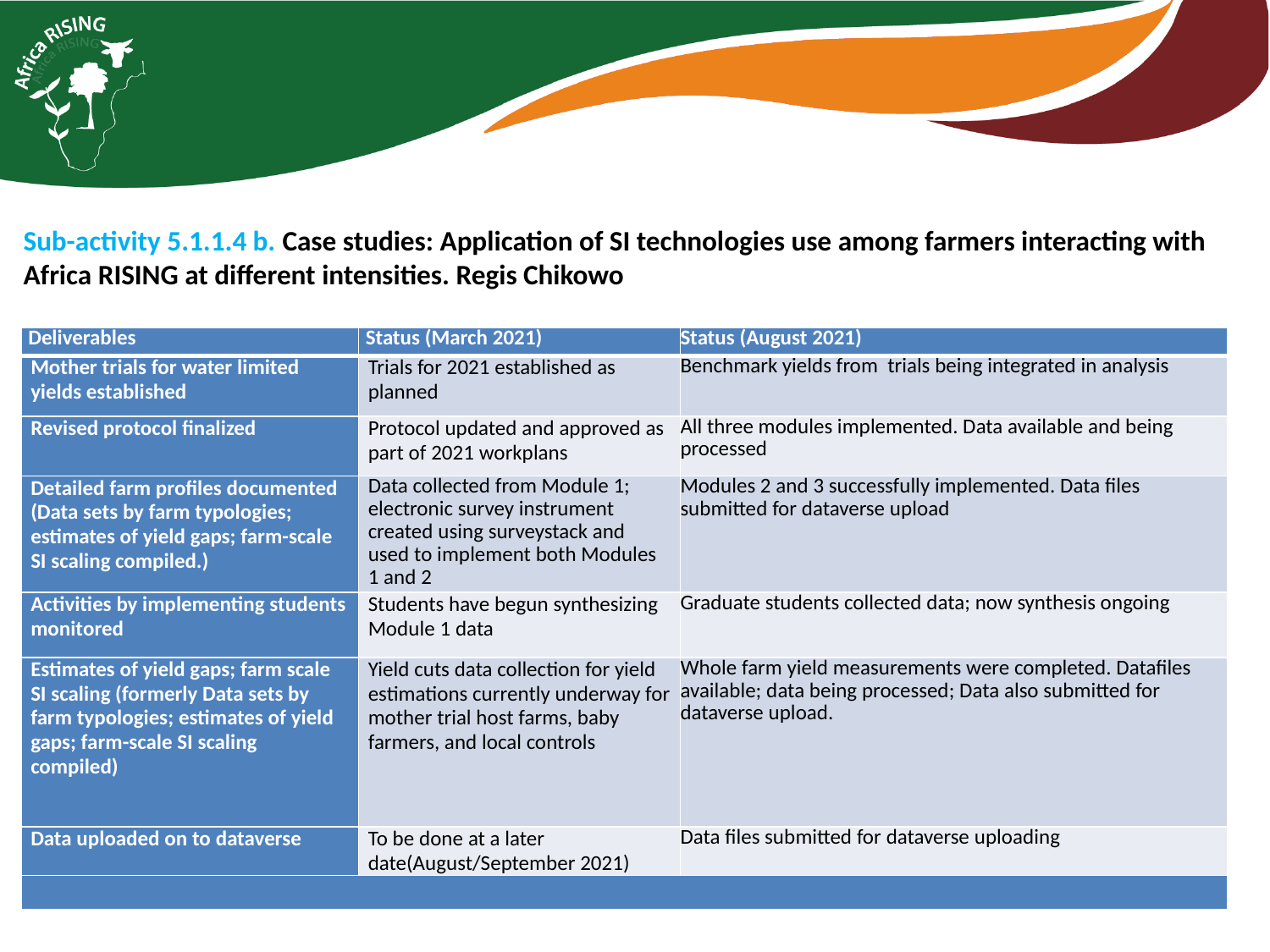

Sub-activity 5.1.1.4 b. Case studies: Application of SI technologies use among farmers interacting with Africa RISING at different intensities. Regis Chikowo
| Deliverables | Status (March 2021) | Status (August 2021) |
| --- | --- | --- |
| Mother trials for water limited yields established | Trials for 2021 established as planned | Benchmark yields from trials being integrated in analysis |
| Revised protocol finalized | Protocol updated and approved as part of 2021 workplans | All three modules implemented. Data available and being processed |
| Detailed farm profiles documented (Data sets by farm typologies; estimates of yield gaps; farm-scale SI scaling compiled.) | Data collected from Module 1; electronic survey instrument created using surveystack and used to implement both Modules 1 and 2 | Modules 2 and 3 successfully implemented. Data files submitted for dataverse upload |
| Activities by implementing students monitored | Students have begun synthesizing Module 1 data | Graduate students collected data; now synthesis ongoing |
| Estimates of yield gaps; farm scale SI scaling (formerly Data sets by farm typologies; estimates of yield gaps; farm-scale SI scaling compiled) | Yield cuts data collection for yield estimations currently underway for mother trial host farms, baby farmers, and local controls | Whole farm yield measurements were completed. Datafiles available; data being processed; Data also submitted for dataverse upload. |
| Data uploaded on to dataverse | To be done at a later date(August/September 2021) | Data files submitted for dataverse uploading |
|  |  |  |